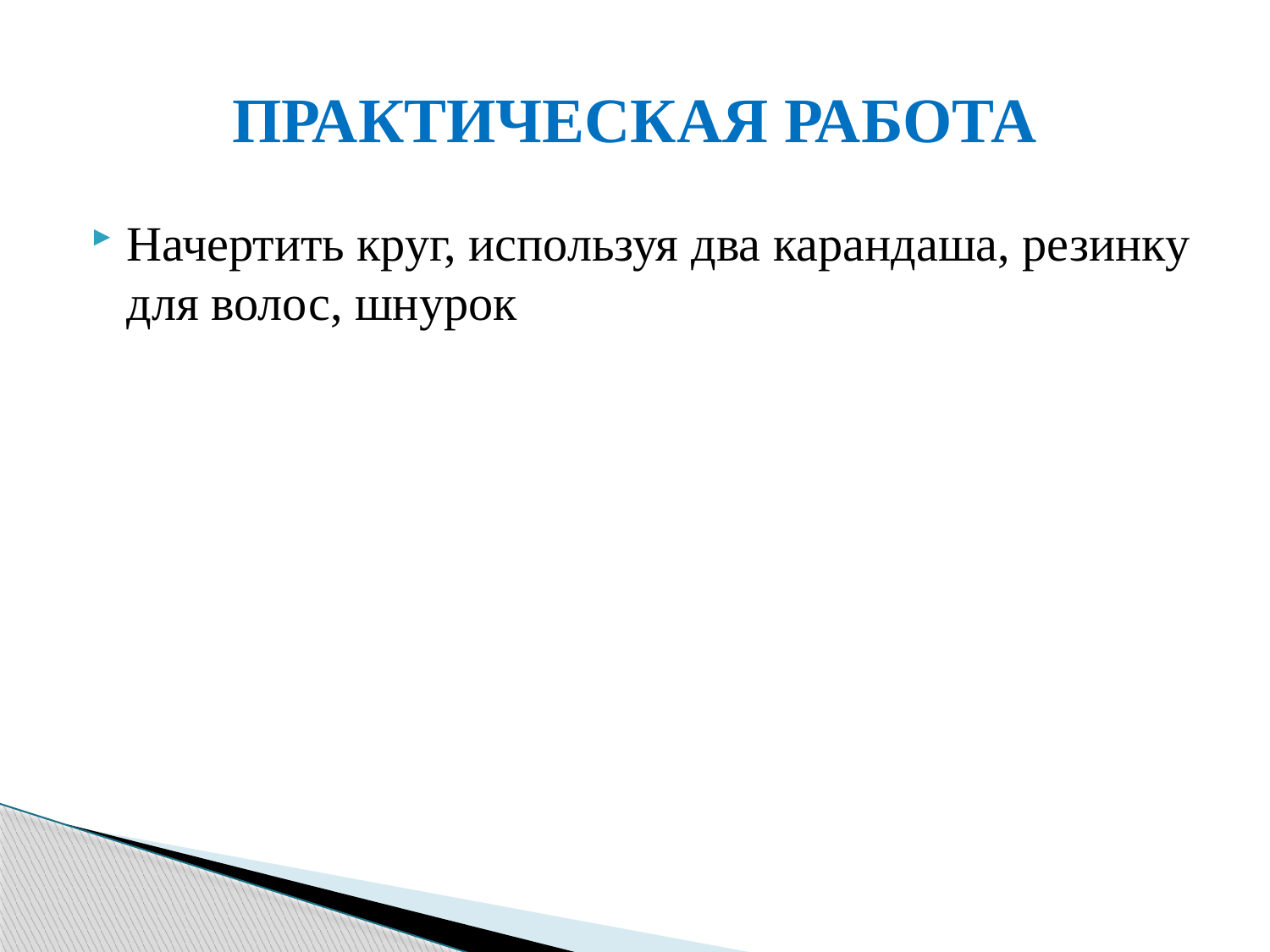

# ПРАКТИЧЕСКАЯ РАБОТА
Начертить круг, используя два карандаша, резинку для волос, шнурок